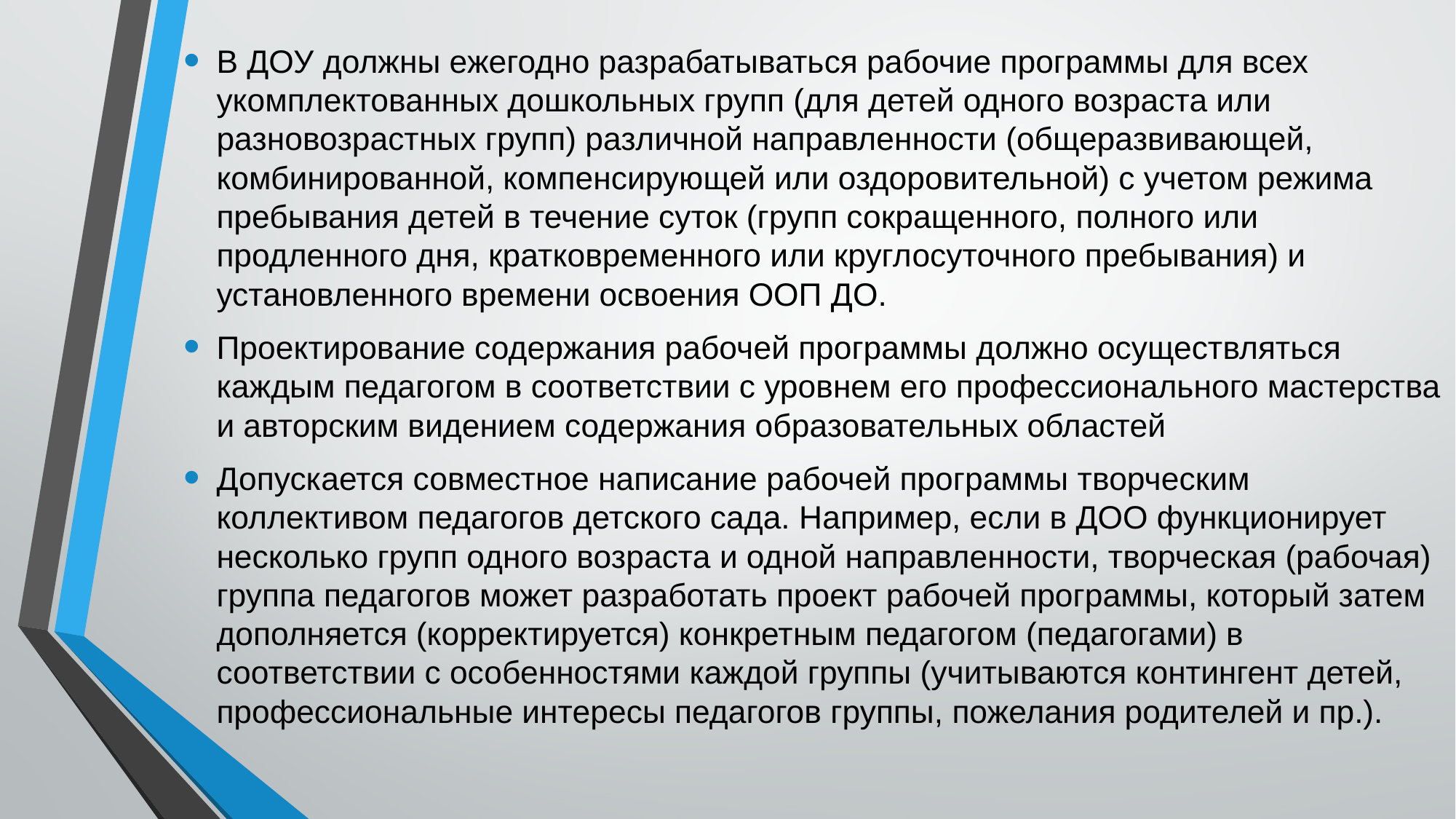

В ДОУ должны ежегодно разрабатываться рабочие программы для всех укомплектованных дошкольных групп (для детей одного возраста или разновозрастных групп) различной направленности (общеразвивающей, комбинированной, компенсирующей или оздоровительной) с учетом режима пребывания детей в течение суток (групп сокращенного, полного или продленного дня, кратковременного или круглосуточного пребывания) и установленного времени освоения ООП ДО.
Проектирование содержания рабочей программы должно осуществляться каждым педагогом в соответствии с уровнем его профессионального мастерства и авторским видением содержания образовательных областей
Допускается совместное написание рабочей программы творческим коллективом педагогов детского сада. Например, если в ДОО функционирует несколько групп одного возраста и одной направленности, творческая (рабочая) группа педагогов может разработать проект рабочей программы, который затем дополняется (корректируется) конкретным педагогом (педагогами) в соответствии с особенностями каждой группы (учитываются контингент детей, профессиональные интересы педагогов группы, пожелания родителей и пр.).